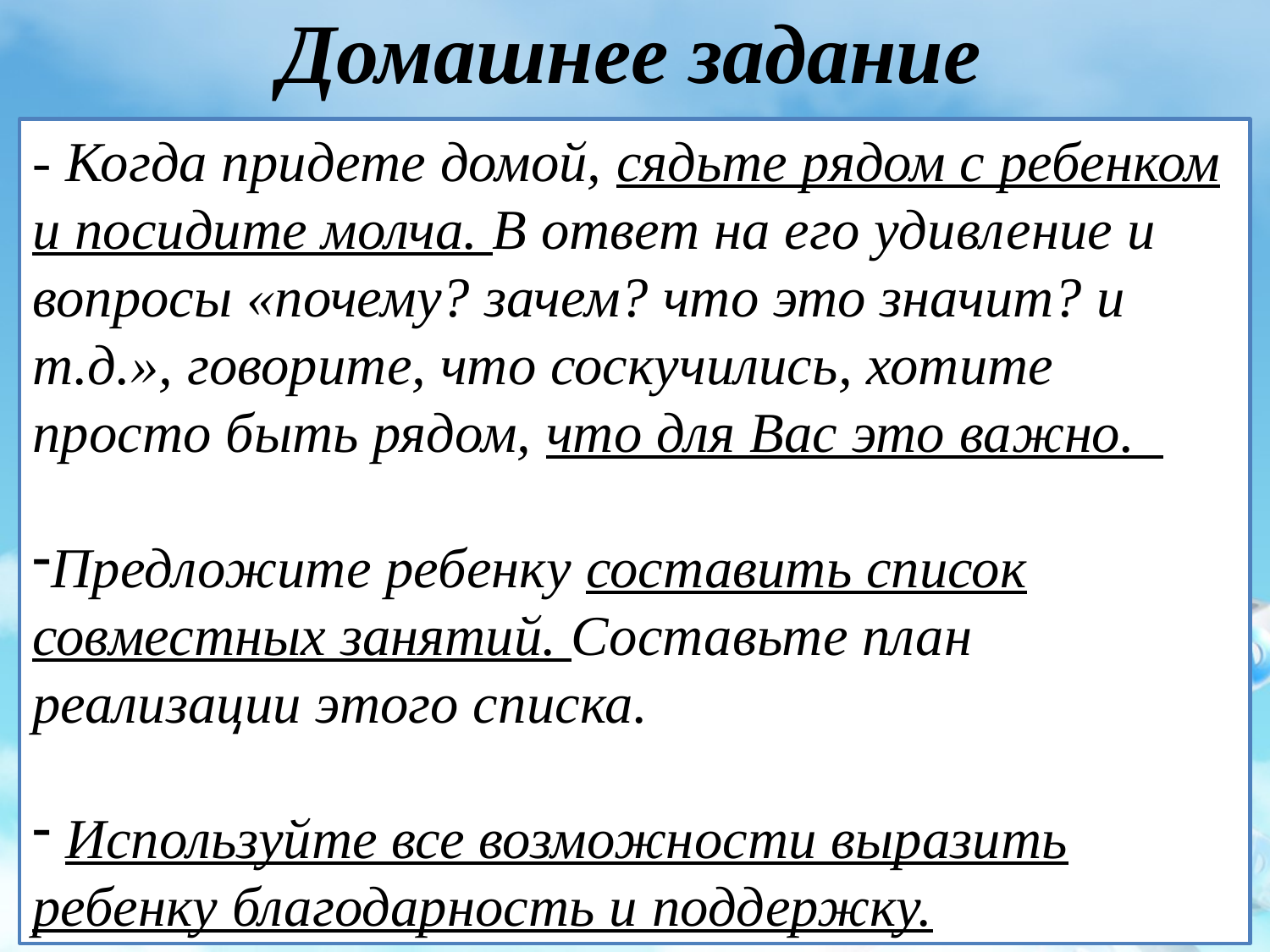

# Домашнее задание
- Когда придете домой, сядьте рядом с ребенком и посидите молча. В ответ на его удивление и вопросы «почему? зачем? что это значит? и т.д.», говорите, что соскучились, хотите просто быть рядом, что для Вас это важно.

Предложите ребенку составить список совместных занятий. Составьте план реализации этого списка.

 Используйте все возможности выразить ребенку благодарность и поддержку.